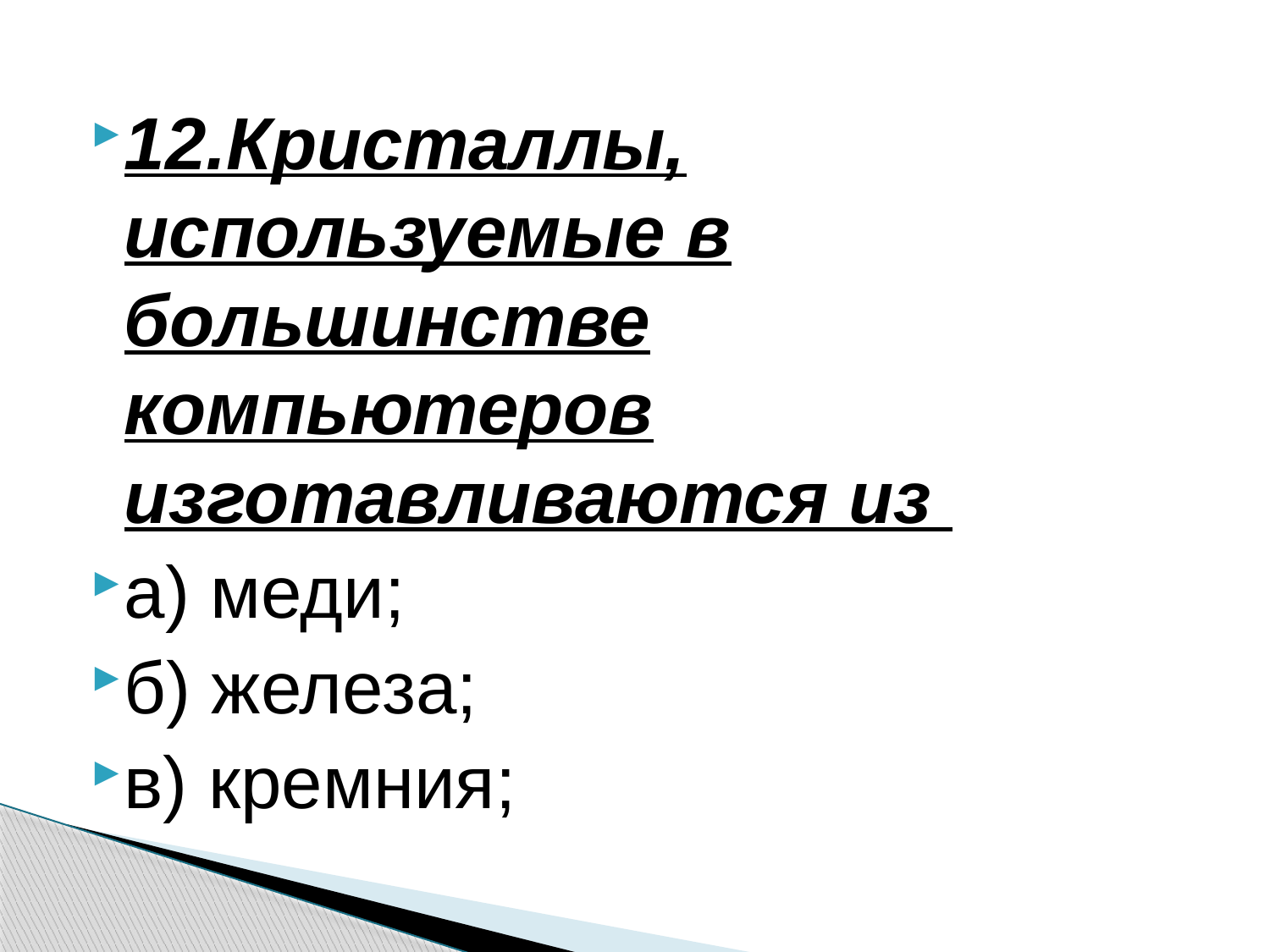

12.Кристаллы, используемые в большинстве компьютеров изготавливаются из
а) меди;
б) железа;
в) кремния;